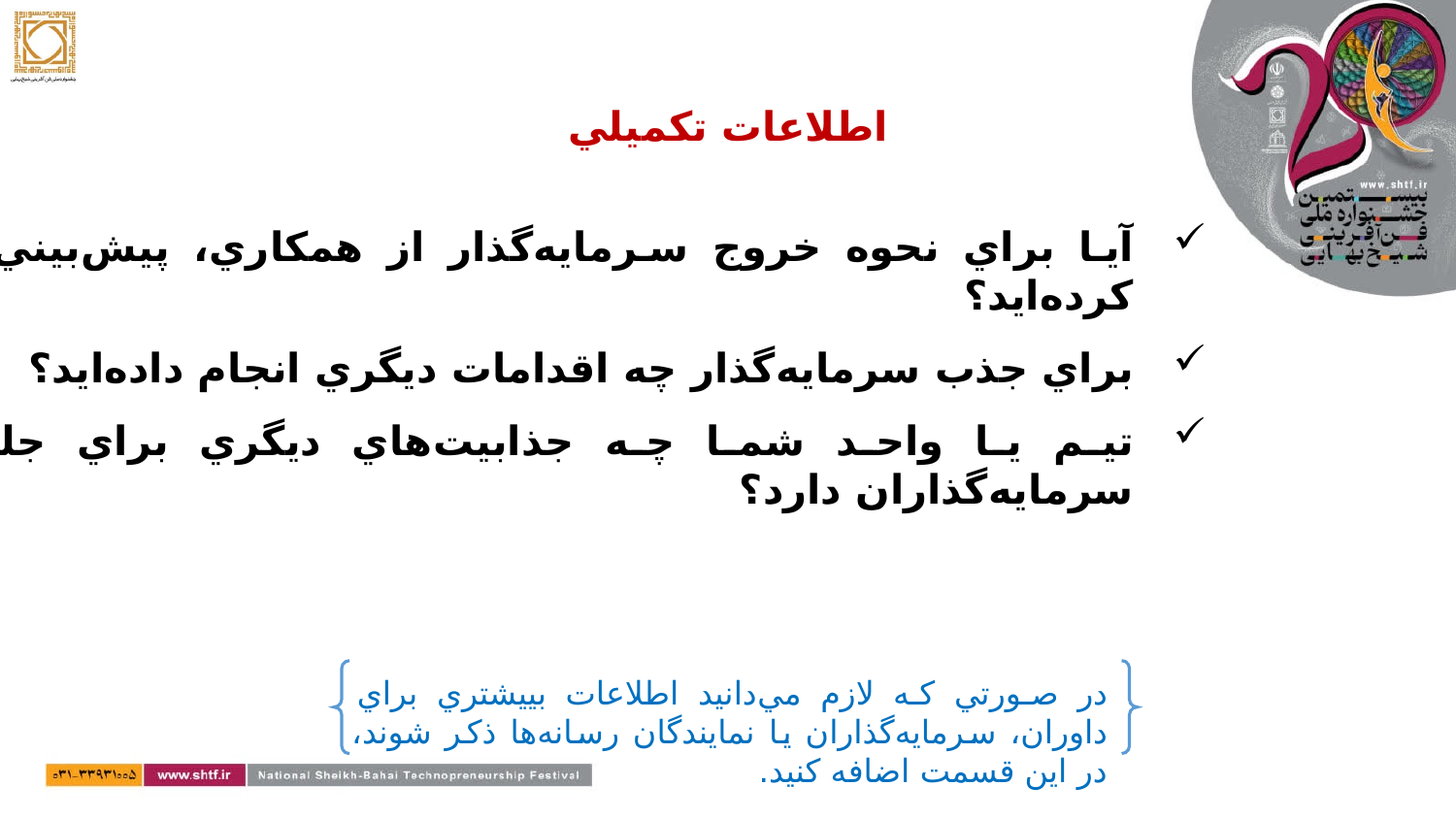

# اطلاعات تکميلي
آيا براي نحوه خروج سرمايه‌گذار از همکاري، پيش‌بيني لازم را کرده‌ايد؟
براي جذب سرمايه‌گذار چه اقدامات ديگري انجام داده‌ايد؟
تيم يا واحد شما چه جذابيت‌هاي ديگري براي جلب نظر سرمايه‌گذاران دارد؟

در صورتي که لازم مي‌دانيد اطلاعات بييشتري براي داوران، سرمايه‌گذاران يا نمايندگان رسانه‌ها ذکر شوند، در اين قسمت اضافه کنيد.